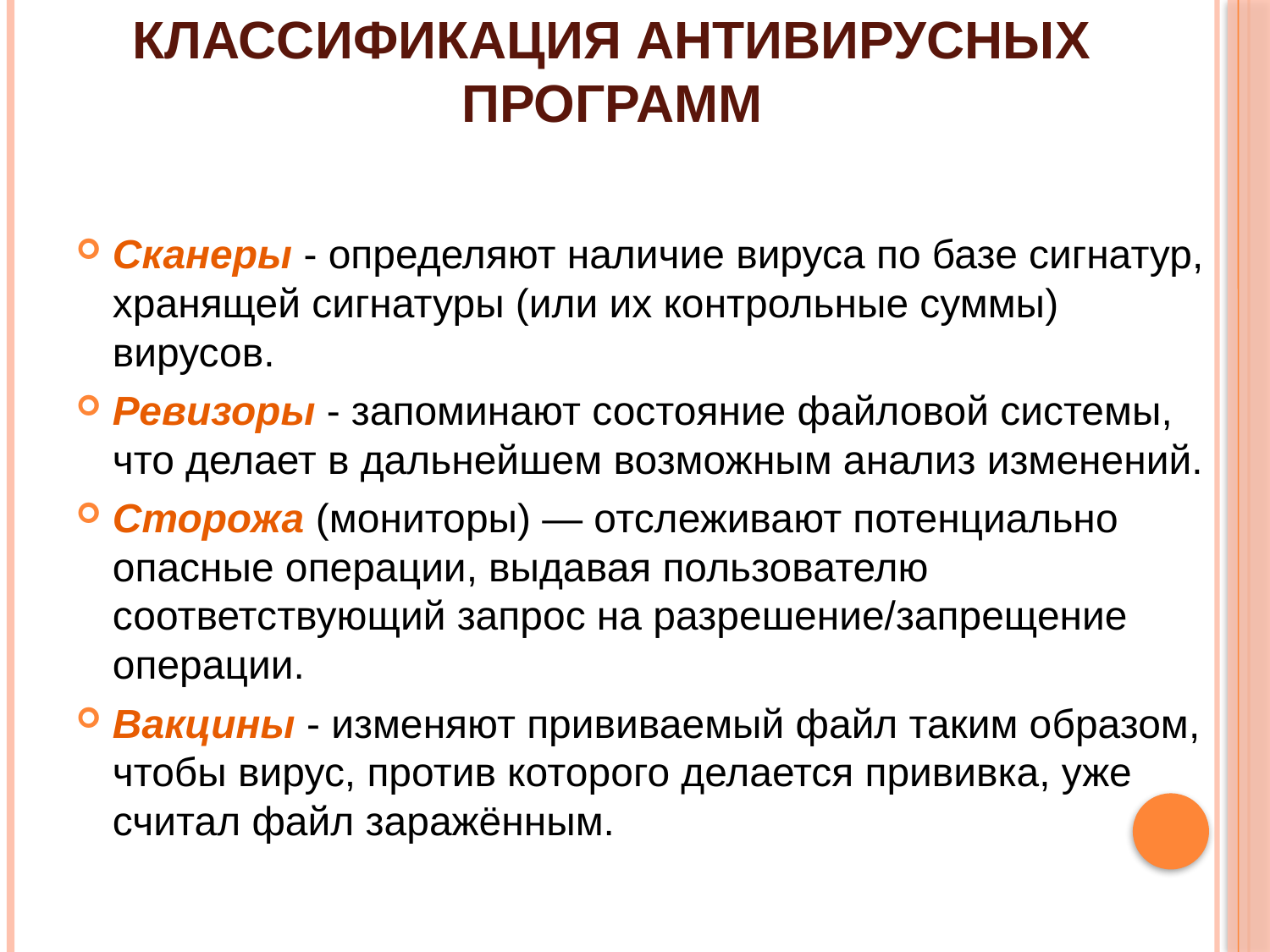

# Классификация антивирусных программ
Сканеры - определяют наличие вируса по базе сигнатур, хранящей сигнатуры (или их контрольные суммы) вирусов.
Ревизоры - запоминают состояние файловой системы, что делает в дальнейшем возможным анализ изменений.
Сторожа (мониторы) — отслеживают потенциально опасные операции, выдавая пользователю соответствующий запрос на разрешение/запрещение операции.
Вакцины - изменяют прививаемый файл таким образом, чтобы вирус, против которого делается прививка, уже считал файл заражённым.